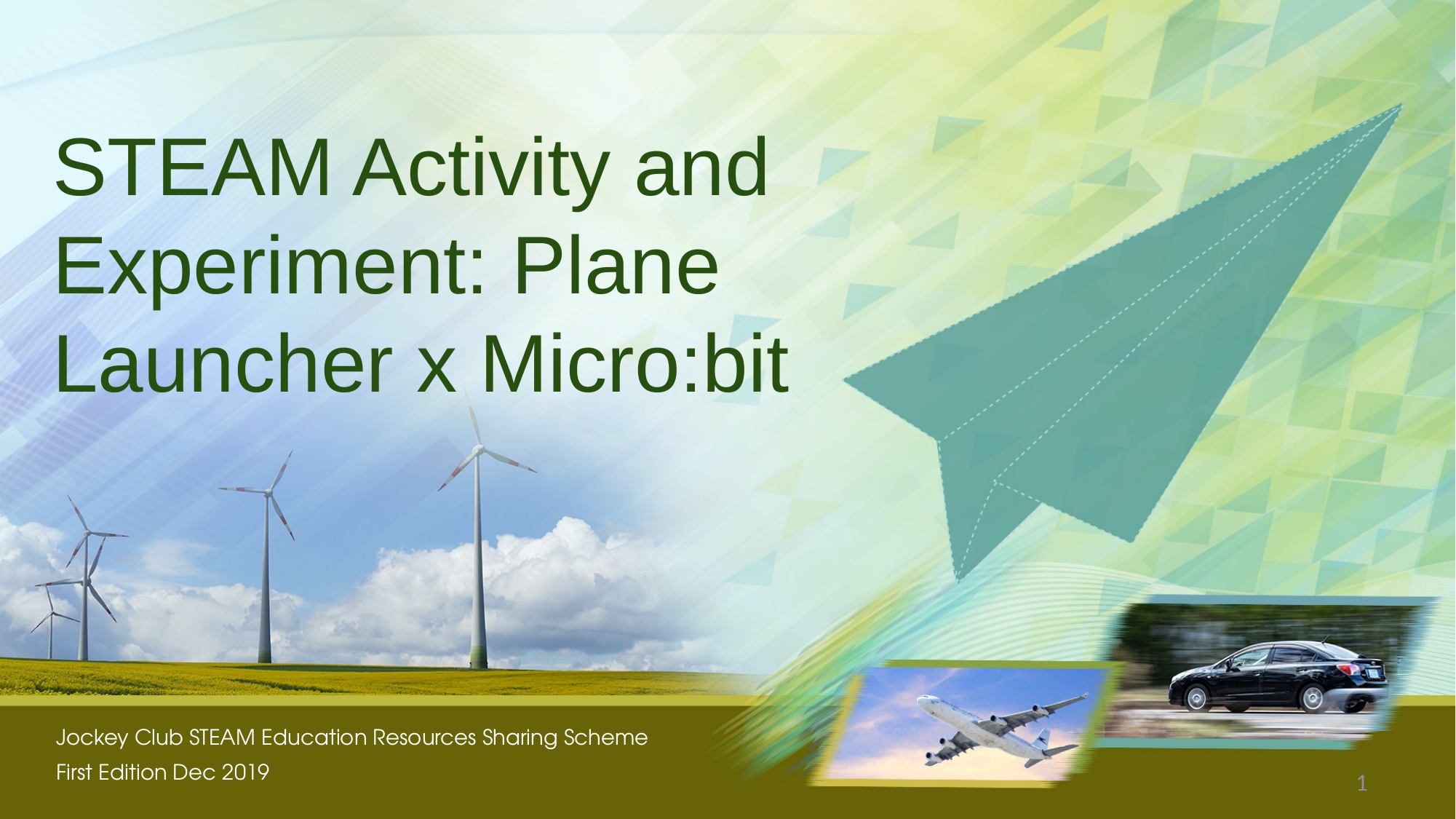

STEAM Activity and Experiment: Plane Launcher x Micro:bit
Jockey Club STEAM Education Resources Sharing Scheme
First Edition Dec 2019
1